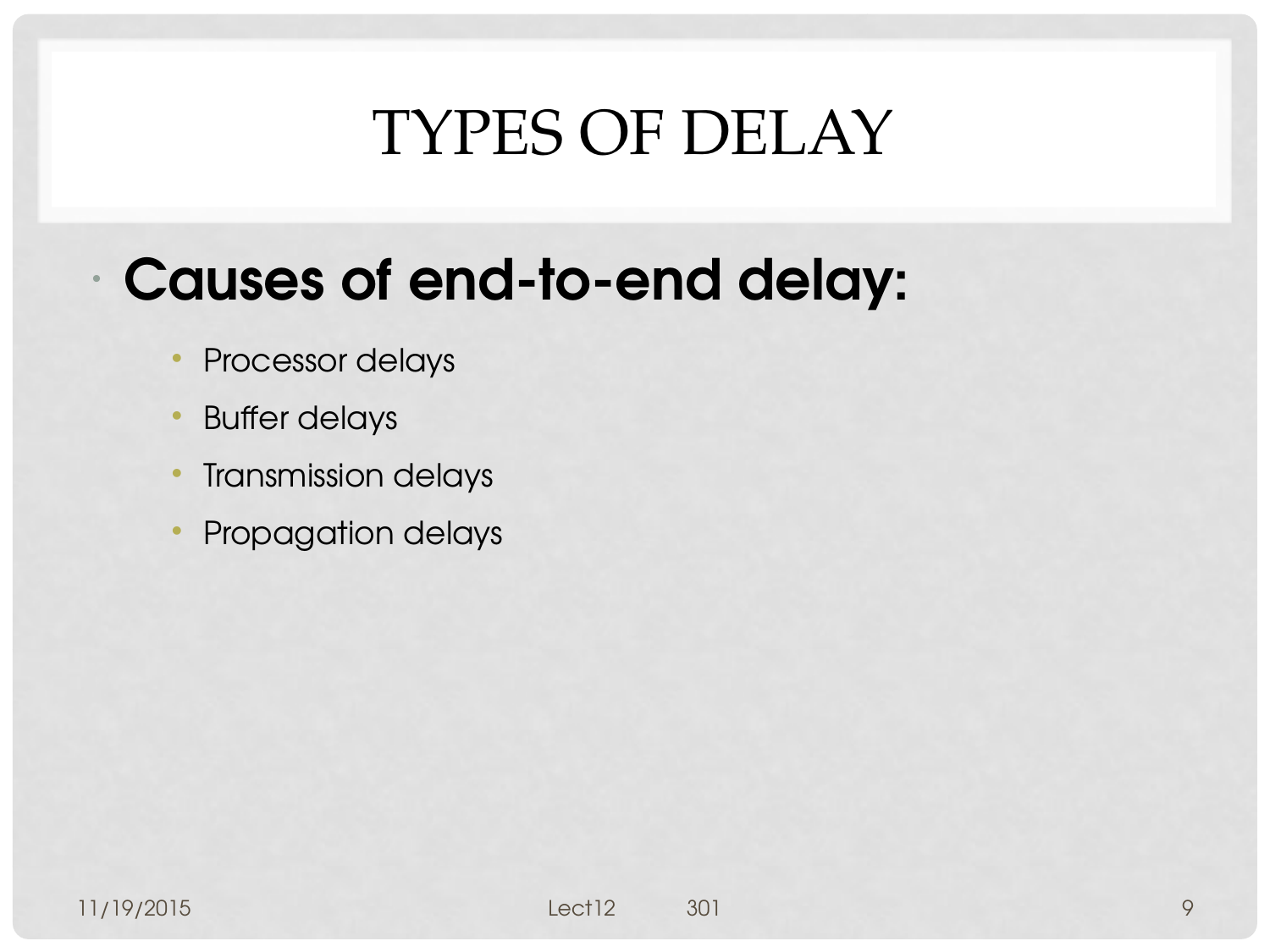

# Types of Delay
Causes of end-to-end delay:
Processor delays
Buffer delays
Transmission delays
Propagation delays

11/19/2015
Lect12            301
9